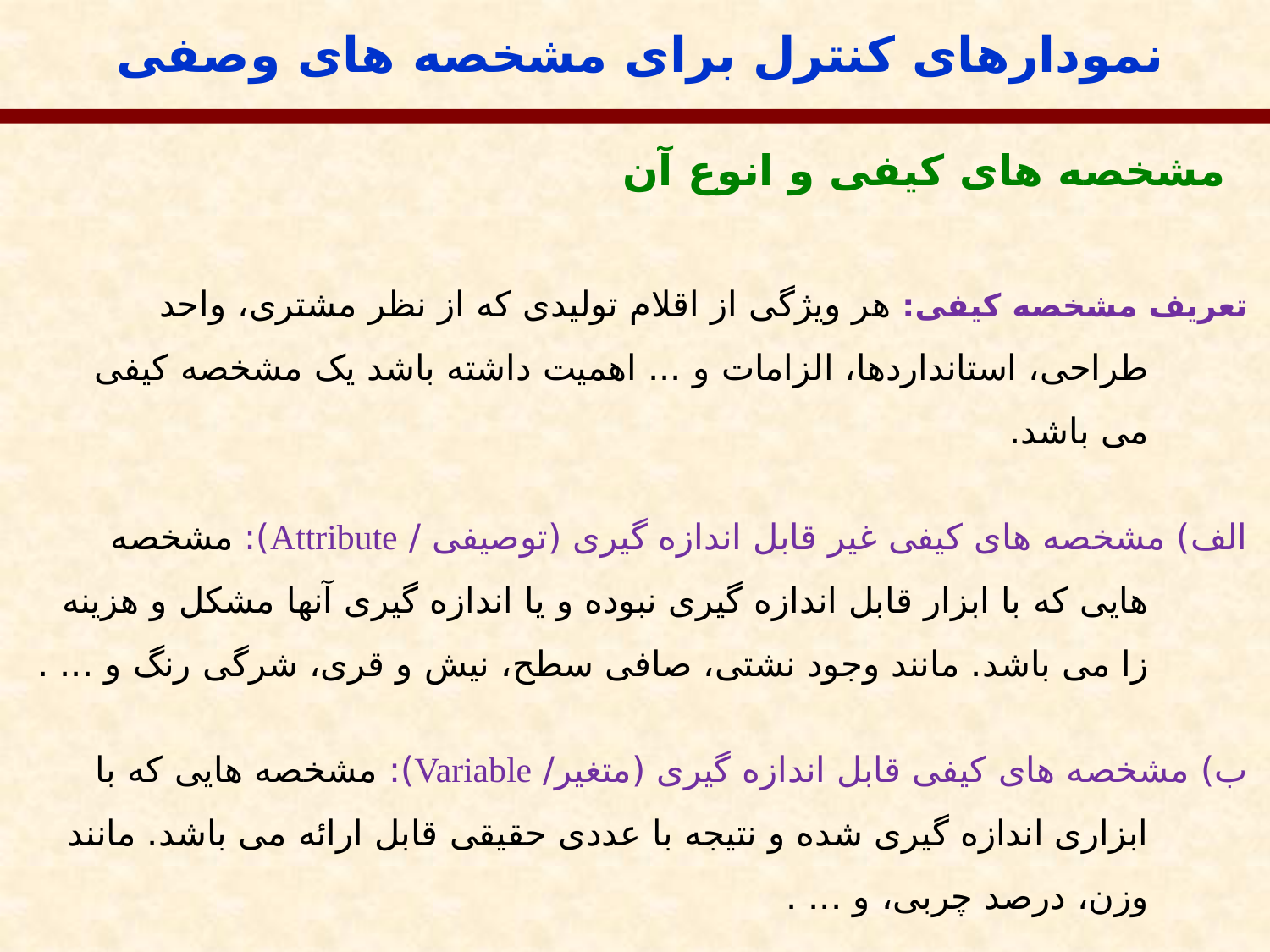

نمودارهای کنترل برای مشخصه های وصفی

مشخصه های کیفی و انوع آن
تعریف مشخصه کیفی: هر ویژگی از اقلام تولیدی که از نظر مشتری، واحد طراحی، استانداردها، الزامات و ... اهمیت داشته باشد یک مشخصه کیفی می باشد.

الف) مشخصه های کیفی غیر قابل اندازه گیری (توصیفی / Attribute): مشخصه هایی که با ابزار قابل اندازه گیری نبوده و یا اندازه گیری آنها مشکل و هزینه زا می باشد. مانند وجود نشتی، صافی سطح، نیش و قری، شرگی رنگ و ... .

ب) مشخصه های کیفی قابل اندازه گیری (متغیر/ Variable): مشخصه هایی که با ابزاری اندازه گیری شده و نتیجه با عددی حقیقی قابل ارائه می باشد. مانند وزن، درصد چربی، و ... .